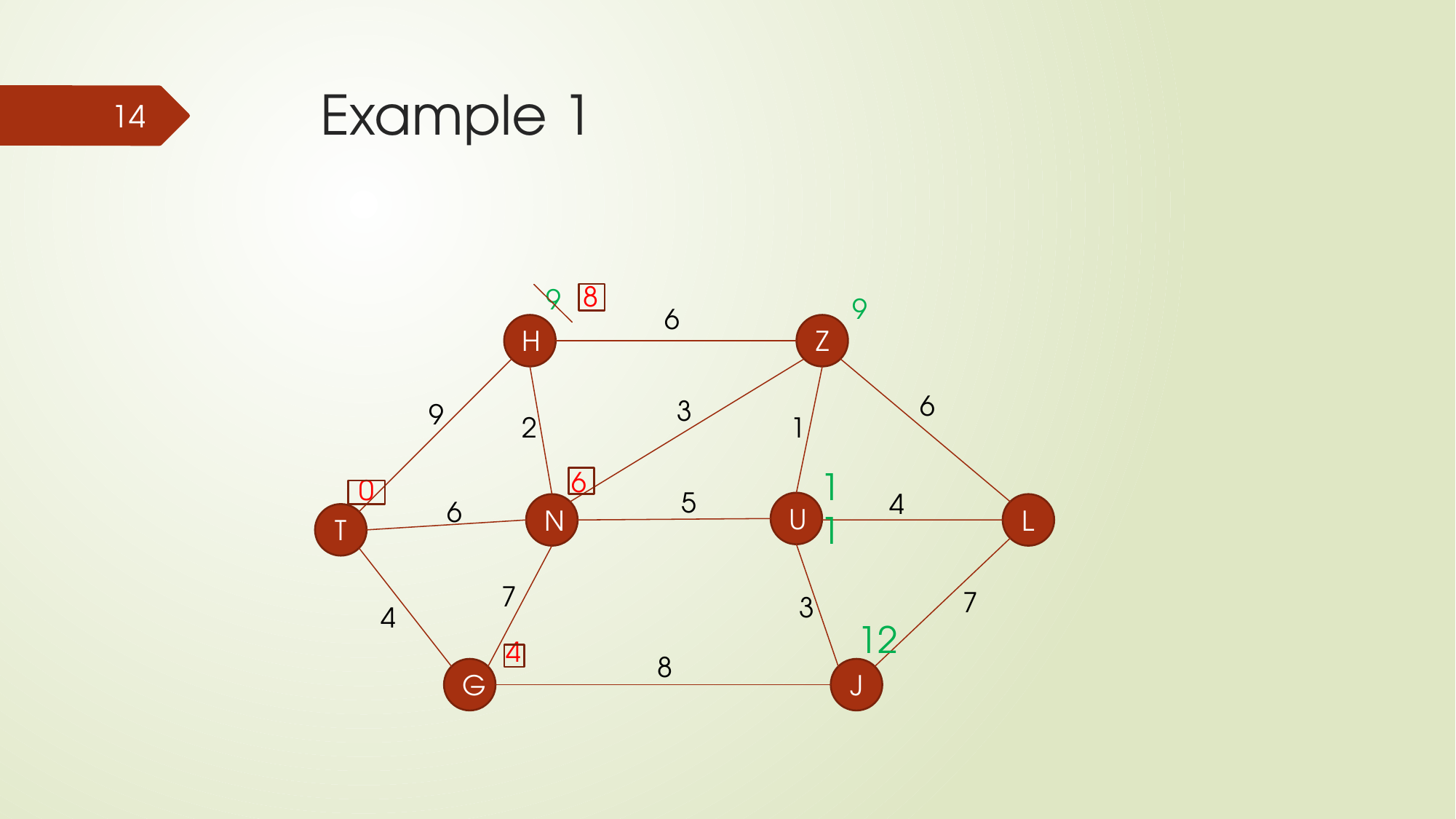

# Example 1
14

8
9

9
6
H
Z
6
3
9
1
2
11
6
0

5

4
6
U
N
L
T
7
7
3
4
12
4
8

G
J